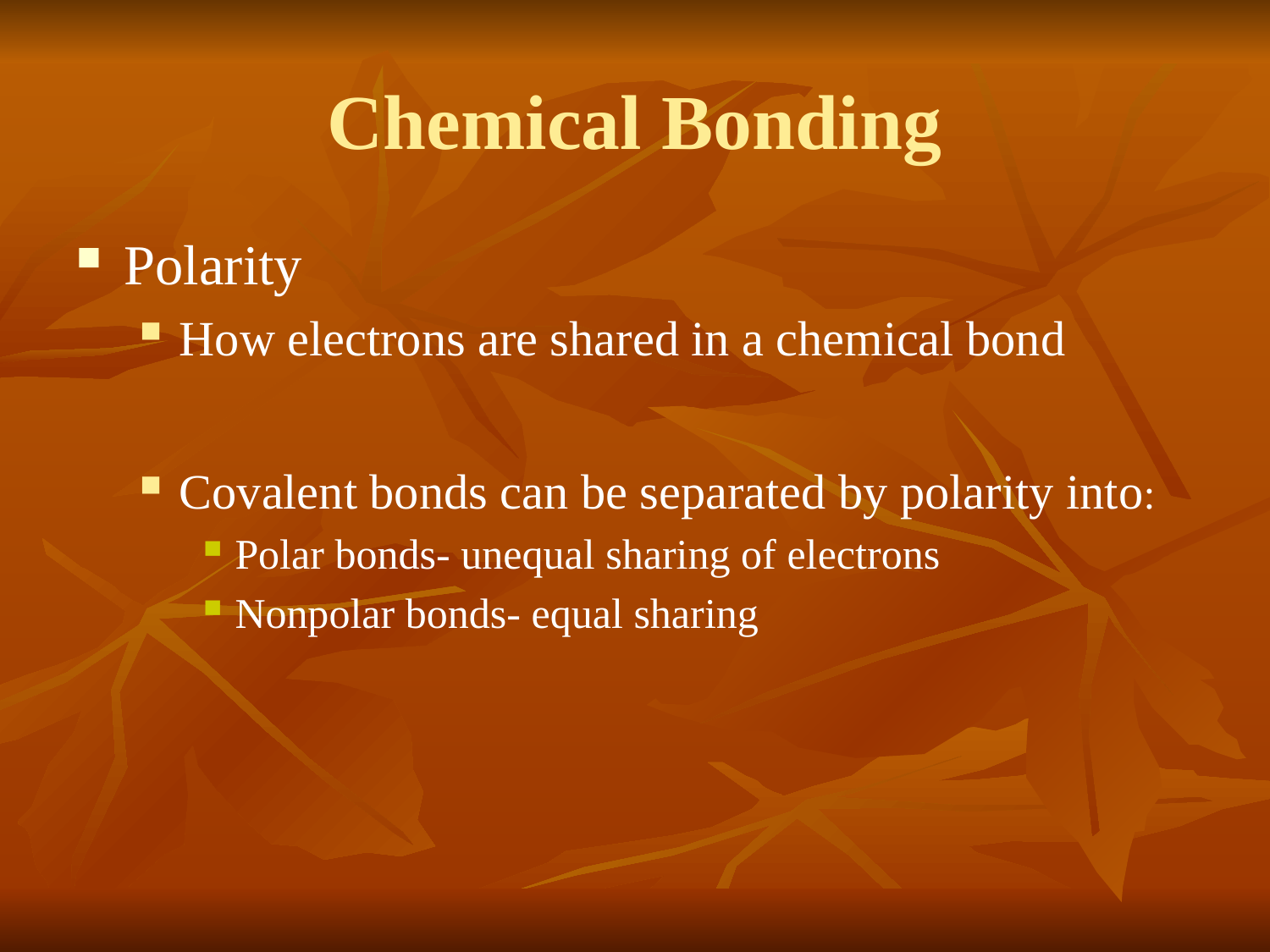

# Chemical Bonding
Polarity
How electrons are shared in a chemical bond

Covalent bonds can be separated by polarity into:
Polar bonds- unequal sharing of electrons
Nonpolar bonds- equal sharing